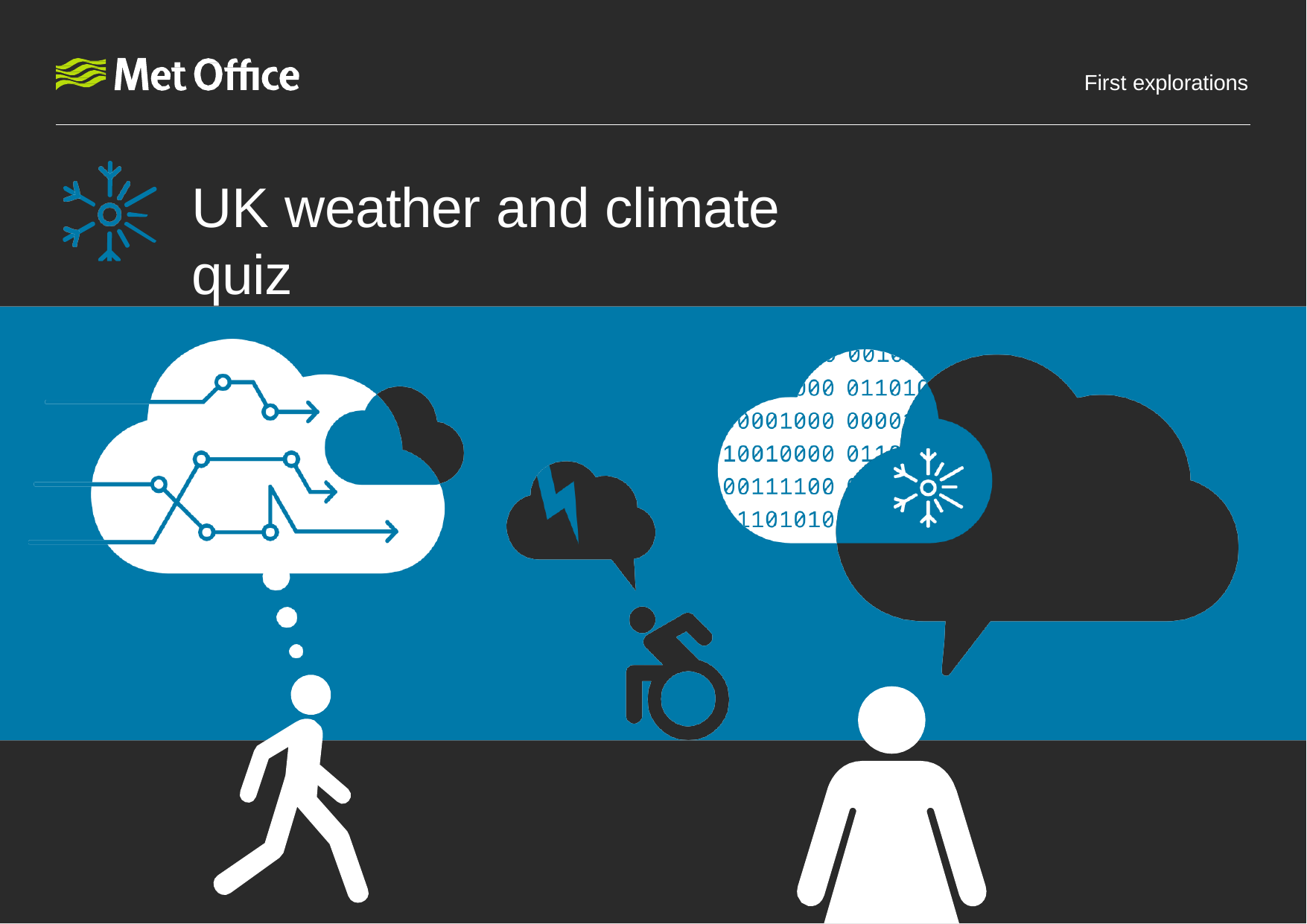

First explorations
# UK weather and climate quiz